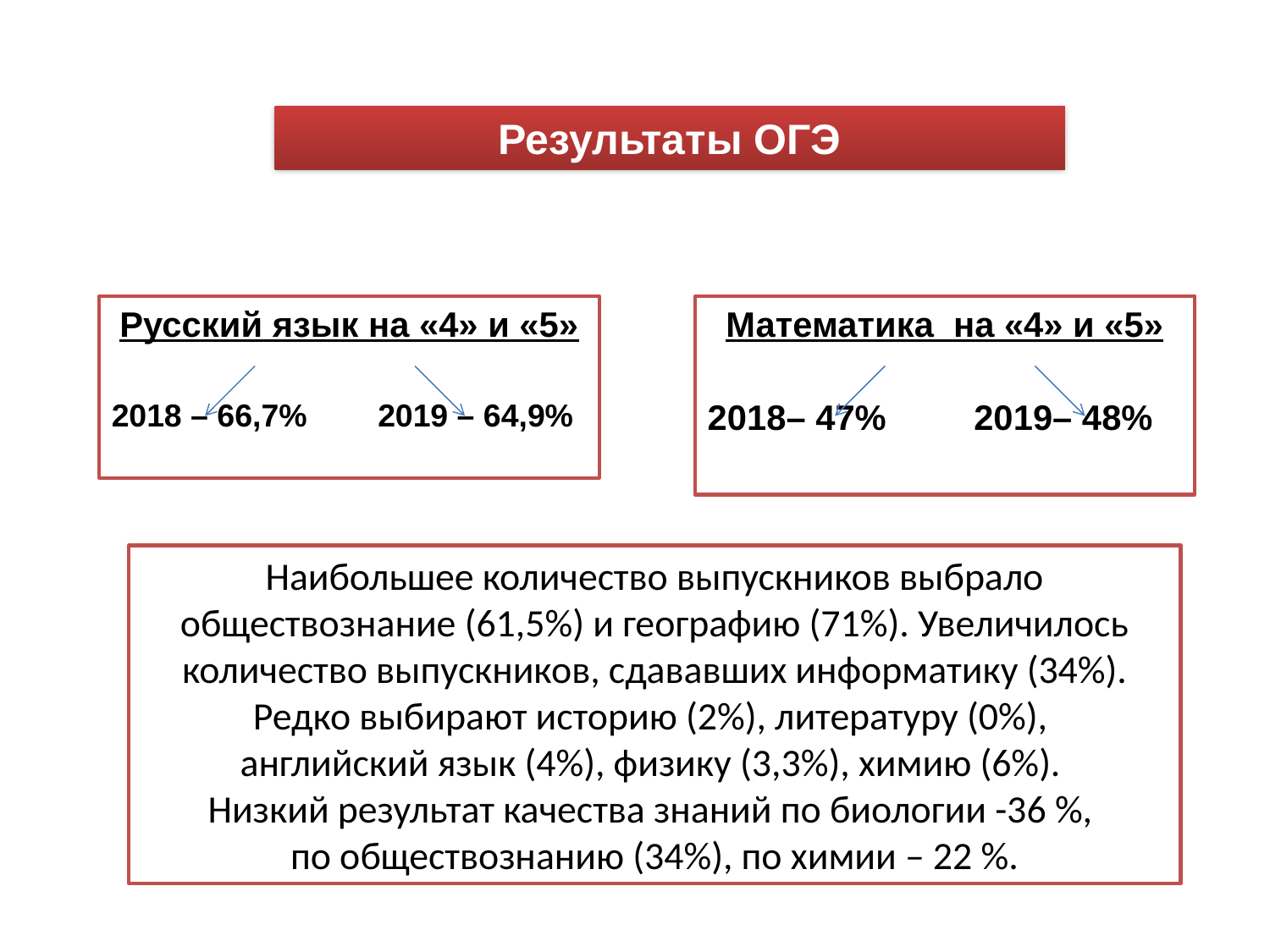

Результаты ОГЭ
Русский язык на «4» и «5»

2018 – 66,7%        2019 – 64,9%

Математика  на «4» и «5»

2018– 47%         2019– 48%

Наибольшее количество выпускников выбрало обществознание (61,5%) и географию (71%). Увеличилось количество выпускников, сдававших информатику (34%). Редко выбирают историю (2%), литературу (0%),
английский язык (4%), физику (3,3%), химию (6%).
Низкий результат качества знаний по биологии -36 %,
по обществознанию (34%), по химии – 22 %.